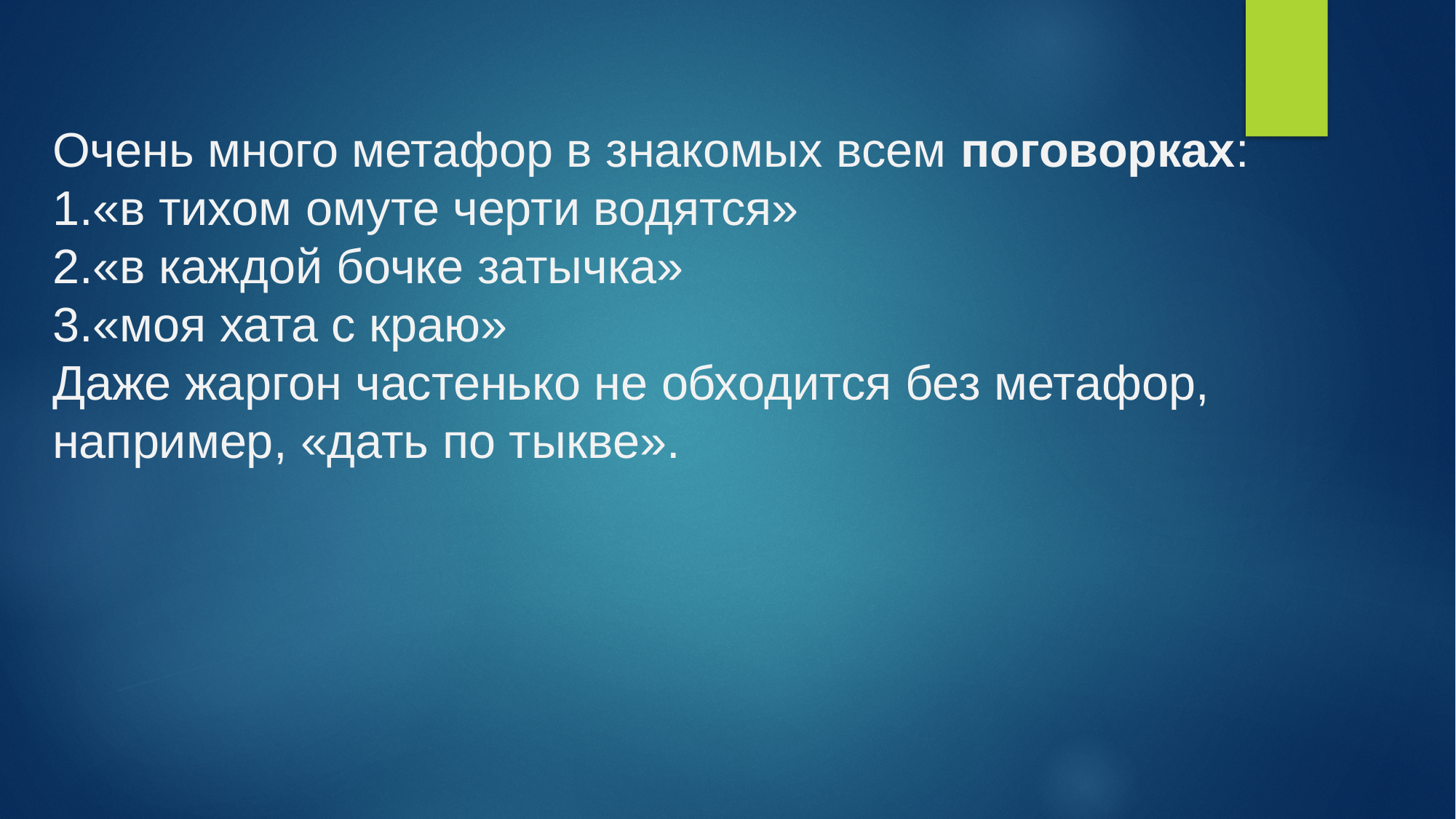

Очень много метафор в знакомых всем поговорках:
«в тихом омуте черти водятся»
«в каждой бочке затычка»
«моя хата с краю»
Даже жаргон частенько не обходится без метафор, например, «дать по тыкве».